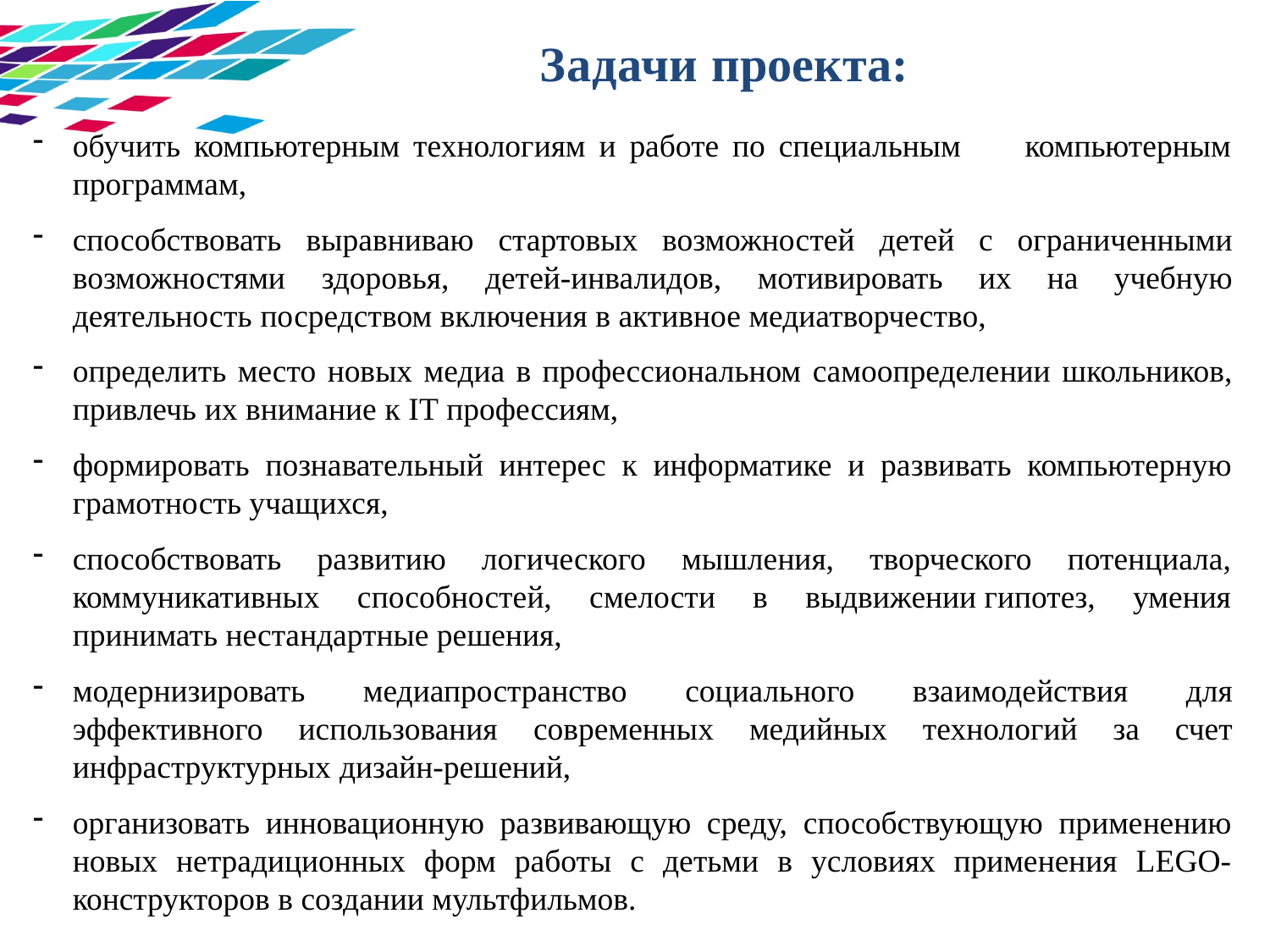

Задачи проекта:
обучить компьютерным технологиям и работе по специальным      компьютерным программам,
способствовать выравниваю стартовых возможностей детей с ограниченными возможностями здоровья, детей-инвалидов, мотивировать их на учебную деятельность посредством включения в активное медиатворчество,
определить место новых медиа в профессиональном самоопределении школьников, привлечь их внимание к IТ профессиям,
формировать познавательный интерес к информатике и развивать компьютерную грамотность учащихся,
способствовать развитию логического мышления, творческого потенциала, коммуникативных способностей, смелости в выдвижении гипотез, умения принимать нестандартные решения,
модернизировать медиапространство социального взаимодействия для эффективного использования современных медийных технологий за счет инфраструктурных дизайн-решений,
организовать инновационную развивающую среду, способствующую применению новых нетрадиционных форм работы с детьми в условиях применения LEGO-конструкторов в создании мультфильмов.